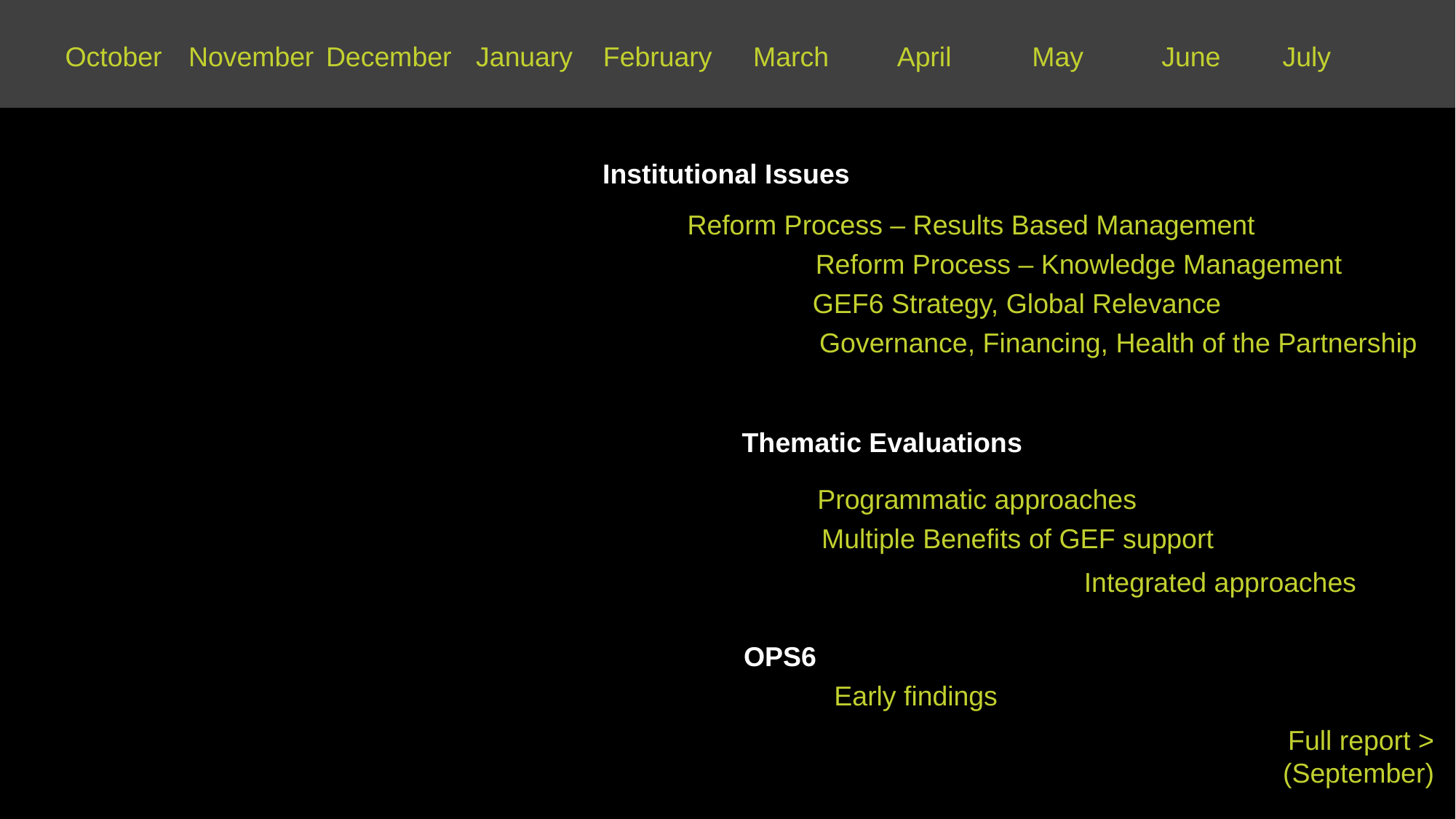

October
November
December
January
February
March
April
May
June
July
Institutional Issues
Reform Process – Results Based Management
Reform Process – Knowledge Management
GEF6 Strategy, Global Relevance
Governance, Financing, Health of the Partnership
Thematic Evaluations
Programmatic approaches
Multiple Benefits of GEF support
Integrated approaches
OPS6
Early findings
Full report >
(September)